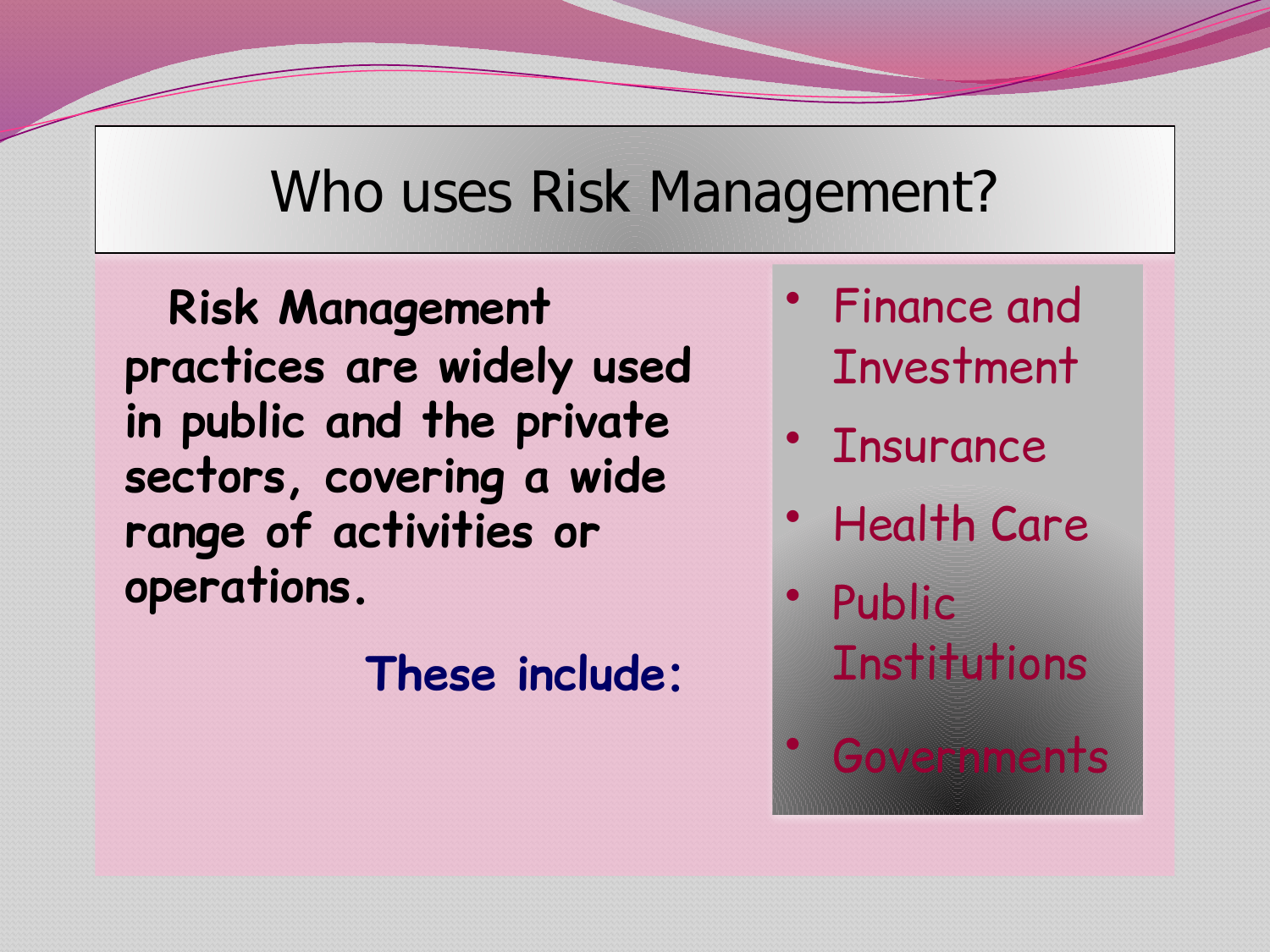

Who uses Risk Management?
   Risk Management practices are widely used in public and the private sectors, covering a wide range of activities or operations.
              These include:
Finance and Investment
Insurance
Health Care
Public Institutions
Governments